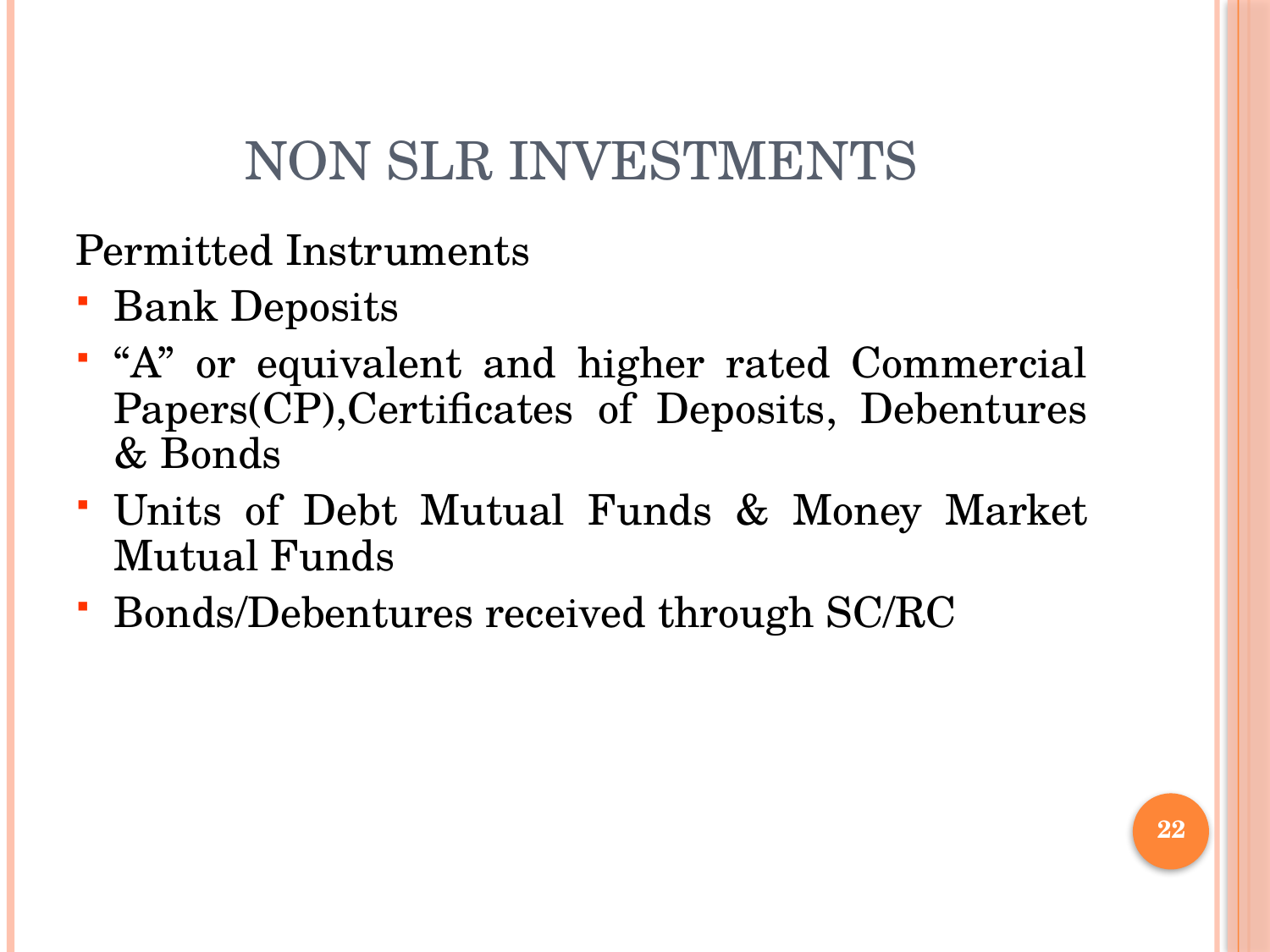

# NON SLR INVESTMENTS
Permitted Instruments
Bank Deposits
“A” or equivalent and higher rated Commercial Papers(CP),Certificates of Deposits, Debentures & Bonds
Units of Debt Mutual Funds & Money Market Mutual Funds
Bonds/Debentures received through SC/RC

22